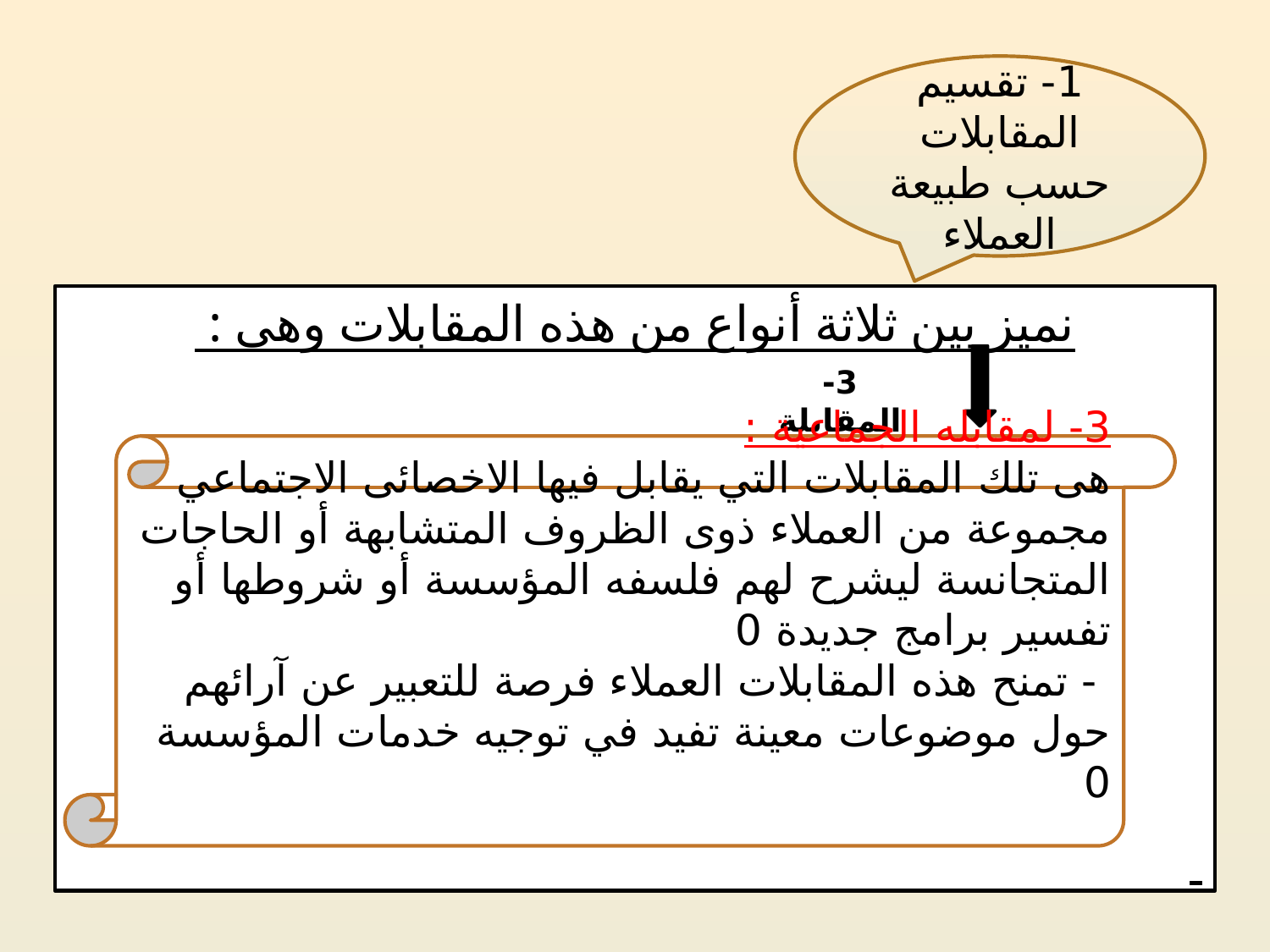

1- تقسيم المقابلات حسب طبيعة العملاء
نميز بين ثلاثة أنواع من هذه المقابلات وهى :

3- المقابلة الجماعية

3- لمقابله الجماعية :
هى تلك المقابلات التي يقابل فيها الاخصائى الاجتماعي مجموعة من العملاء ذوى الظروف المتشابهة أو الحاجات المتجانسة ليشرح لهم فلسفه المؤسسة أو شروطها أو تفسير برامج جديدة 0
 - تمنح هذه المقابلات العملاء فرصة للتعبير عن آرائهم حول موضوعات معينة تفيد في توجيه خدمات المؤسسة 0